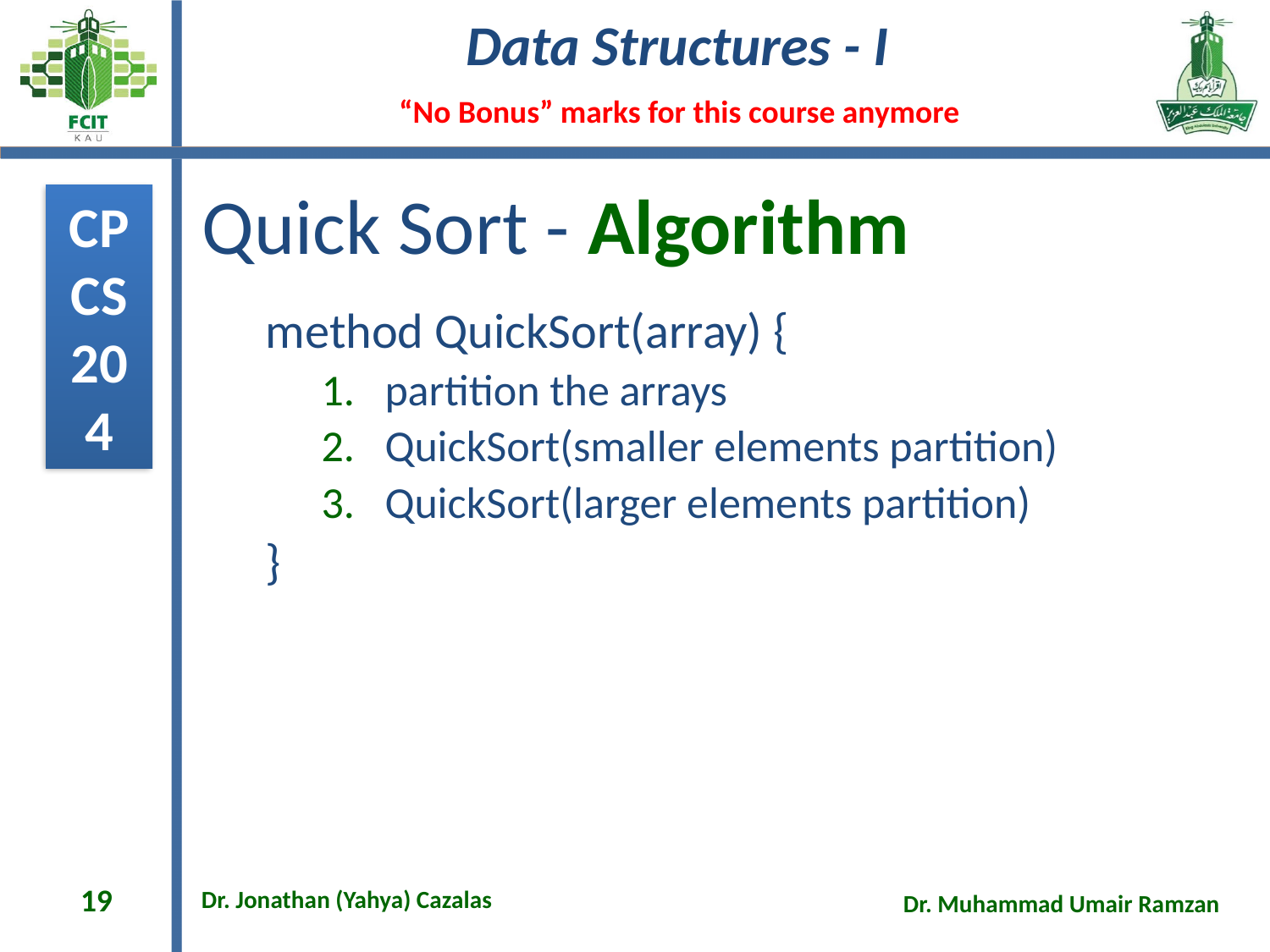

# Quick Sort - Algorithm
method QuickSort(array) {
partition the arrays
QuickSort(smaller elements partition)
QuickSort(larger elements partition)
}
19